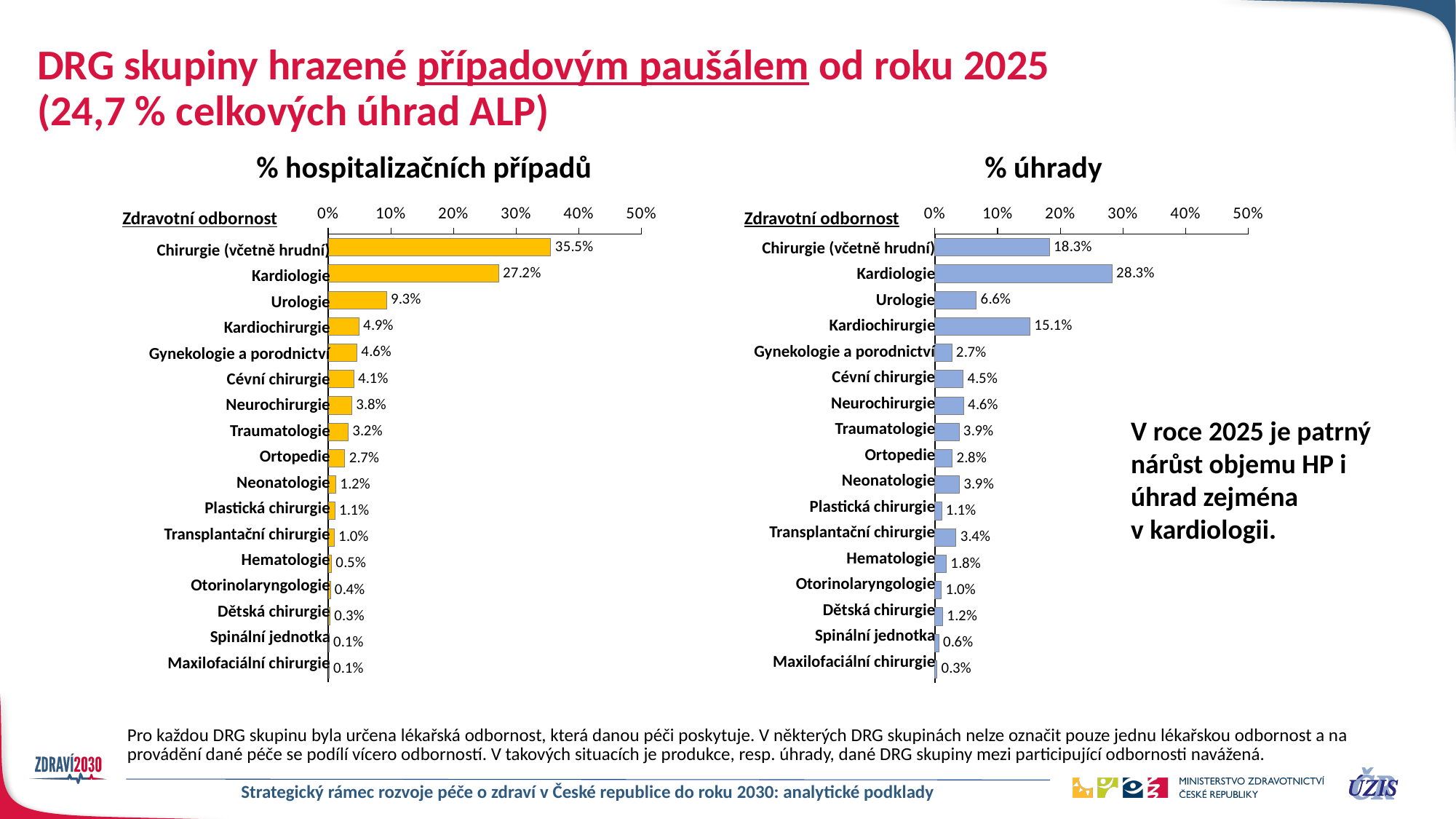

# DRG skupiny hrazené případovým paušálem od roku 2025 (24,7 % celkových úhrad ALP)
% hospitalizačních případů
% úhrady

### Chart

| Category | Sloupec2 |
|---|---|
|  | 0.3554690630492972 |
|  | 0.2719438374534517 |
|  | 0.09302723178270139 |
|  | 0.04905140219371591 |
|  | 0.04600872998488014 |
|  | 0.040861030822082485 |
|  | 0.03774445115251117 |
|  | 0.03194227025910354 |
|  | 0.02669038829020878 |
|  | 0.012256172163422754 |
|  | 0.010567876433849262 |
|  | 0.00977715564911231 |
|  | 0.005251881968894755 |
|  | 0.003689139877438279 |
|  | 0.0028049217026141875 |
|  | 0.0014639019933643568 |
|  | 0.0014505452233519083 |

### Chart

| Category | Sloupec2 |
|---|---|
|  | 0.18266119825137161 |
|  | 0.28273668160175625 |
|  | 0.06608376166422476 |
|  | 0.15143715155106707 |
|  | 0.026897655114090434 |
|  | 0.045063511401506016 |
|  | 0.045776516916111336 |
|  | 0.03858662521224878 |
|  | 0.027700639363914276 |
|  | 0.038946965330674224 |
|  | 0.010561016201411361 |
|  | 0.033566998460684574 |
|  | 0.018057925504433605 |
|  | 0.010302692881420168 |
|  | 0.012343856127500429 |
|  | 0.006004613044794815 |
|  | 0.003272191372790383 |
Zdravotní odbornost
Zdravotní odbornost
| Chirurgie (včetně hrudní) |
| --- |
| Kardiologie |
| Urologie |
| Kardiochirurgie |
| Gynekologie a porodnictví |
| Cévní chirurgie |
| Neurochirurgie |
| Traumatologie |
| Ortopedie |
| Neonatologie |
| Plastická chirurgie |
| Transplantační chirurgie |
| Hematologie |
| Otorinolaryngologie |
| Dětská chirurgie |
| Spinální jednotka |
| Maxilofaciální chirurgie |
| Chirurgie (včetně hrudní) |
| --- |
| Kardiologie |
| Urologie |
| Kardiochirurgie |
| Gynekologie a porodnictví |
| Cévní chirurgie |
| Neurochirurgie |
| Traumatologie |
| Ortopedie |
| Neonatologie |
| Plastická chirurgie |
| Transplantační chirurgie |
| Hematologie |
| Otorinolaryngologie |
| Dětská chirurgie |
| Spinální jednotka |
| Maxilofaciální chirurgie |
V roce 2025 je patrný nárůst objemu HP i úhrad zejména
v kardiologii.
Pro každou DRG skupinu byla určena lékařská odbornost, která danou péči poskytuje. V některých DRG skupinách nelze označit pouze jednu lékařskou odbornost a na provádění dané péče se podílí vícero odborností. V takových situacích je produkce, resp. úhrady, dané DRG skupiny mezi participující odbornosti navážená.